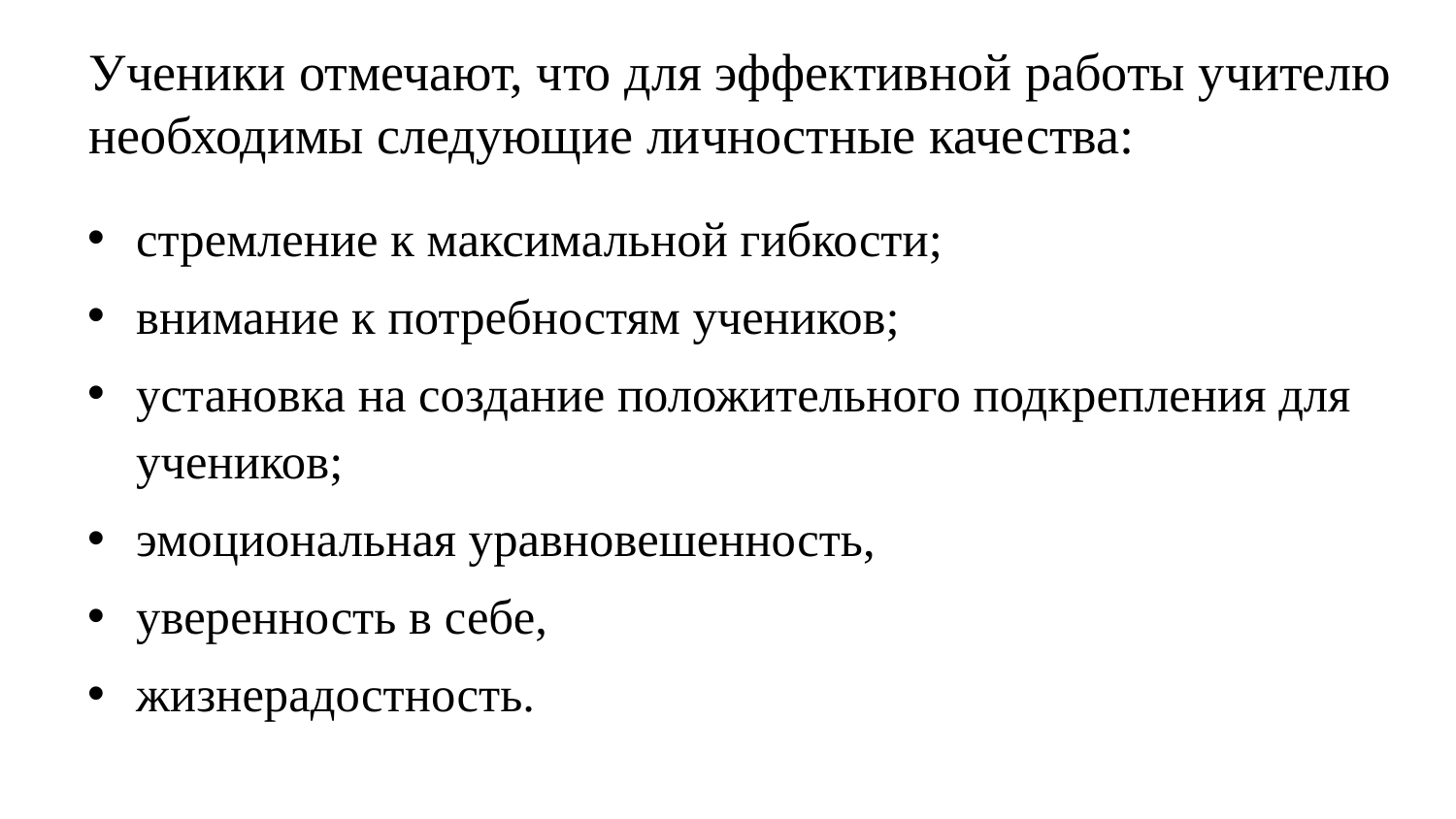

# Ученики отмечают, что для эффективной работы учителю необходимы следующие личностные качества:
стремление к максимальной гибкости;
внимание к потребностям учеников;
установка на создание положительного подкрепления для учеников;
эмоциональная уравновешенность,
уверенность в себе,
жизнерадостность.